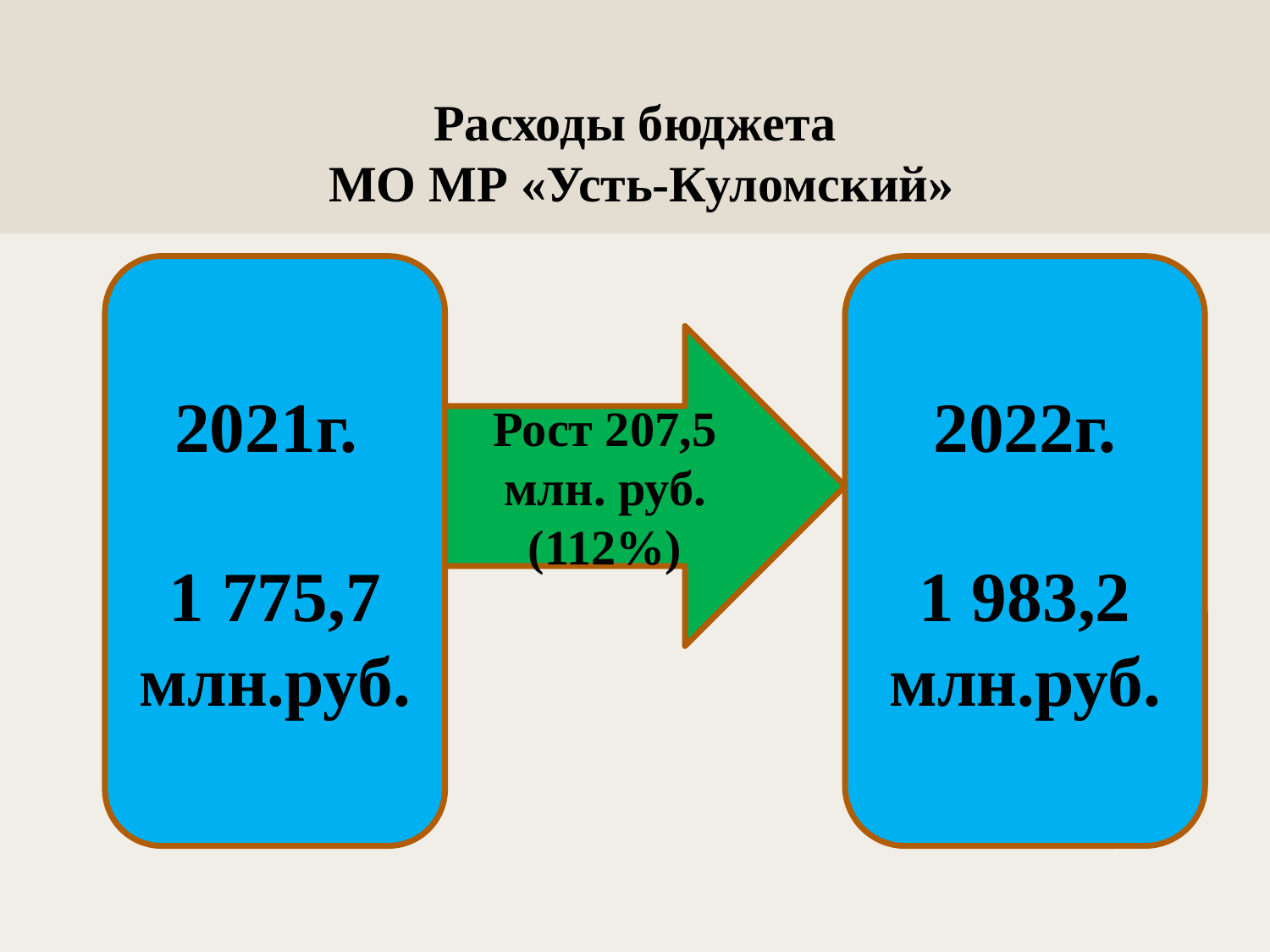

Расходы бюджета
 МО МР «Усть-Куломский»
# Расходы бюджета МО МР «Усть-Куломский»
Расходы бюджета
 МО МР «Усть-Куломский»
2021г.

1 775,7 млн.руб.
2022г.

 1 983,2
млн.руб.
Рост 207,5 млн. руб. (112%)
9